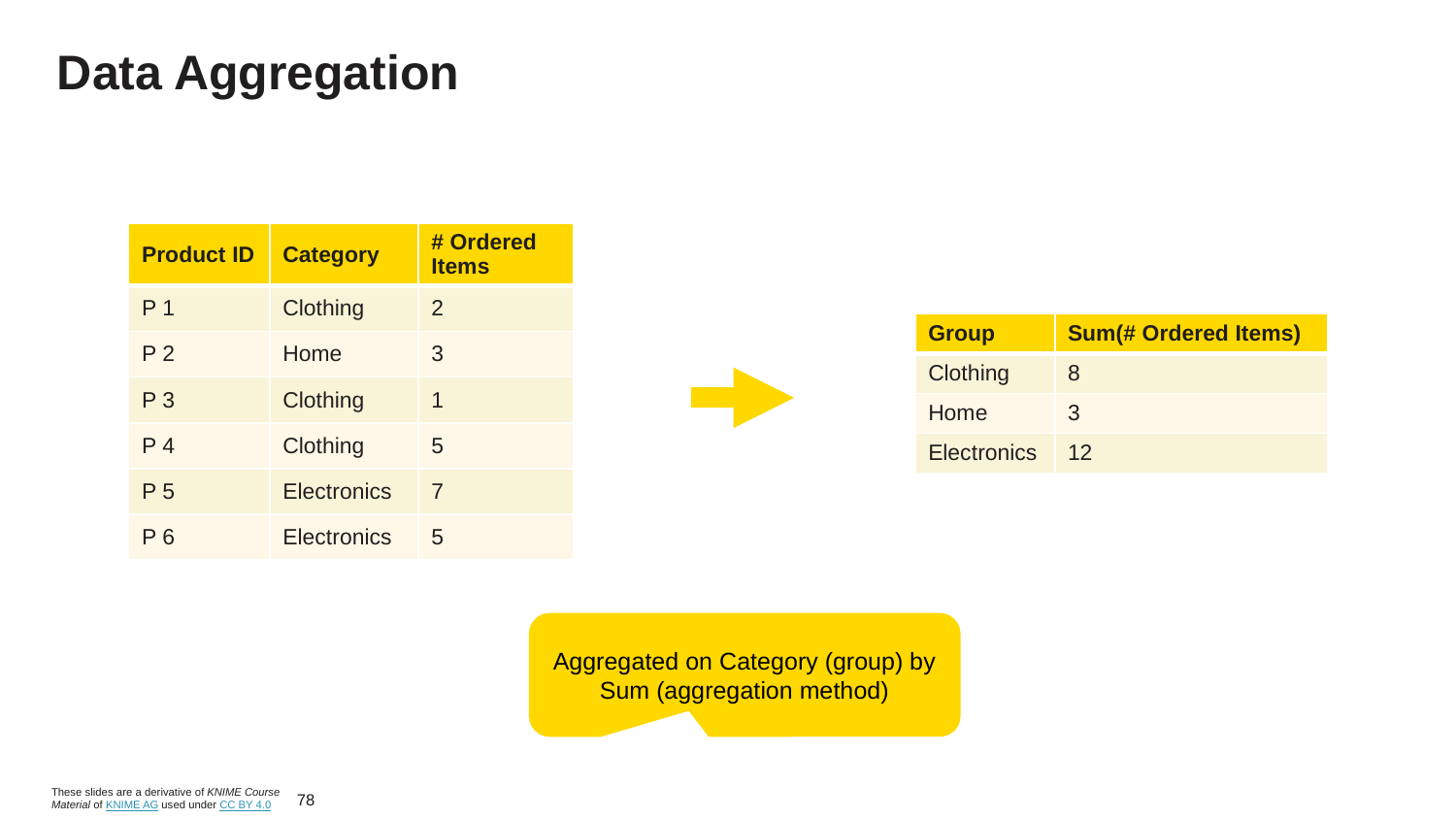

# Data Aggregation
| Product ID | Category | # Ordered Items |
| --- | --- | --- |
| P 1 | Clothing | 2 |
| P 2 | Home | 3 |
| P 3 | Clothing | 1 |
| P 4 | Clothing | 5 |
| P 5 | Electronics | 7 |
| P 6 | Electronics | 5 |
| Group | Sum(# Ordered Items) |
| --- | --- |
| Clothing | 8 |
| Home | 3 |
| Electronics | 12 |

Aggregated on Category (group) by Sum (aggregation method)
78